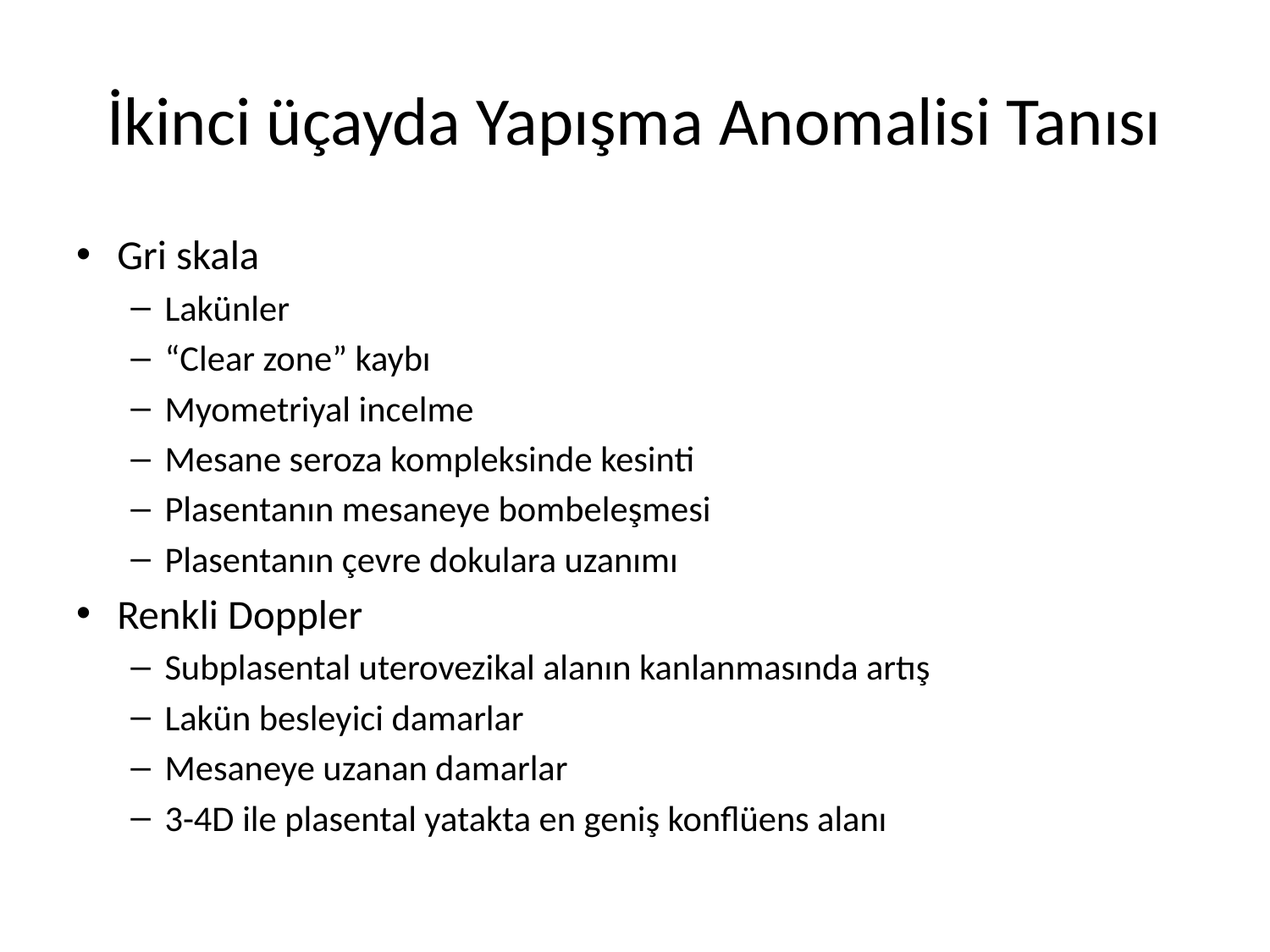

# İkinci üçayda Yapışma Anomalisi Tanısı
Gri skala
Lakünler
“Clear zone” kaybı
Myometriyal incelme
Mesane seroza kompleksinde kesinti
Plasentanın mesaneye bombeleşmesi
Plasentanın çevre dokulara uzanımı
Renkli Doppler
Subplasental uterovezikal alanın kanlanmasında artış
Lakün besleyici damarlar
Mesaneye uzanan damarlar
3-4D ile plasental yatakta en geniş konflüens alanı